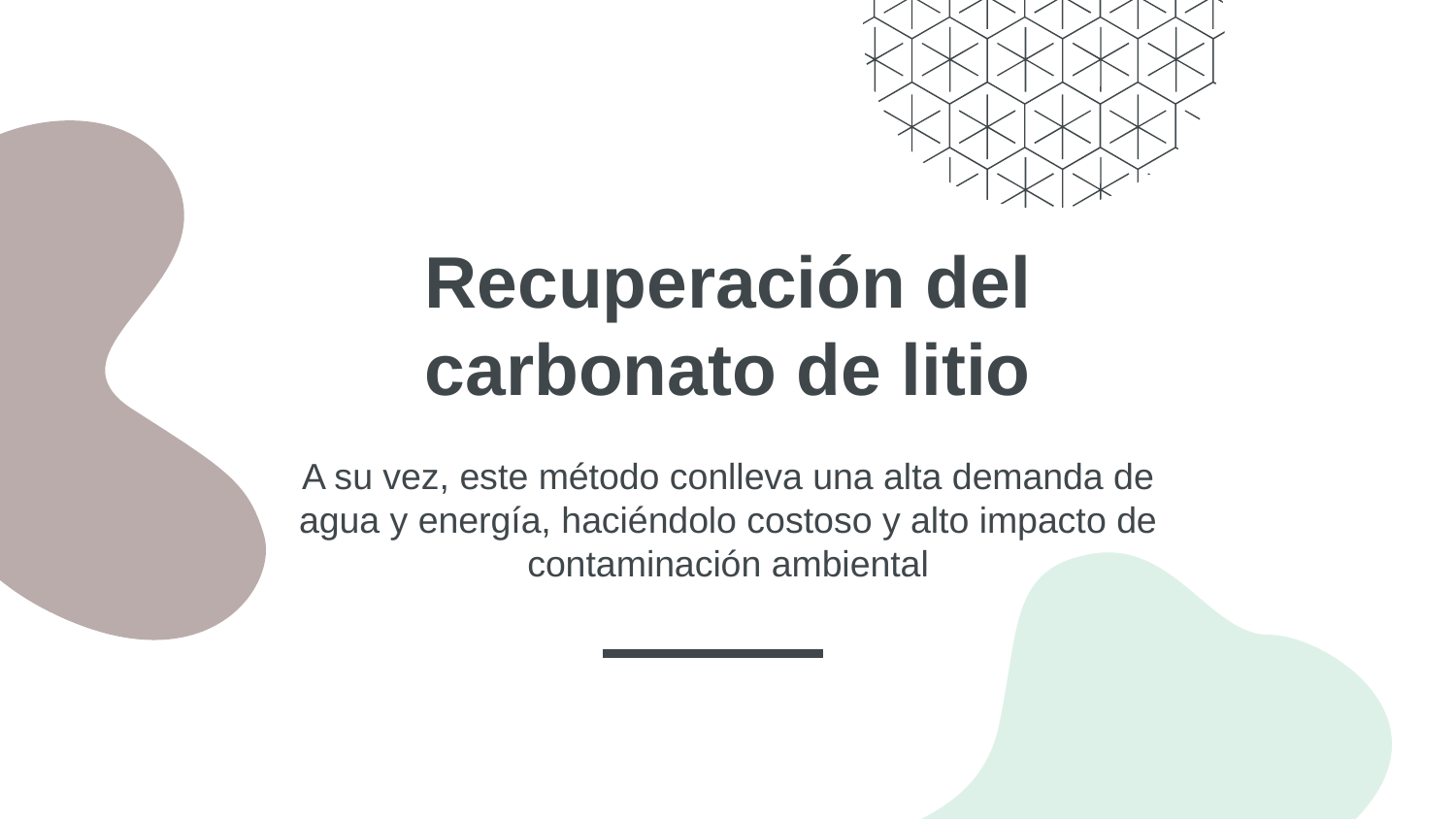

# Recuperación del carbonato de litio
A su vez, este método conlleva una alta demanda de agua y energía, haciéndolo costoso y alto impacto de contaminación ambiental